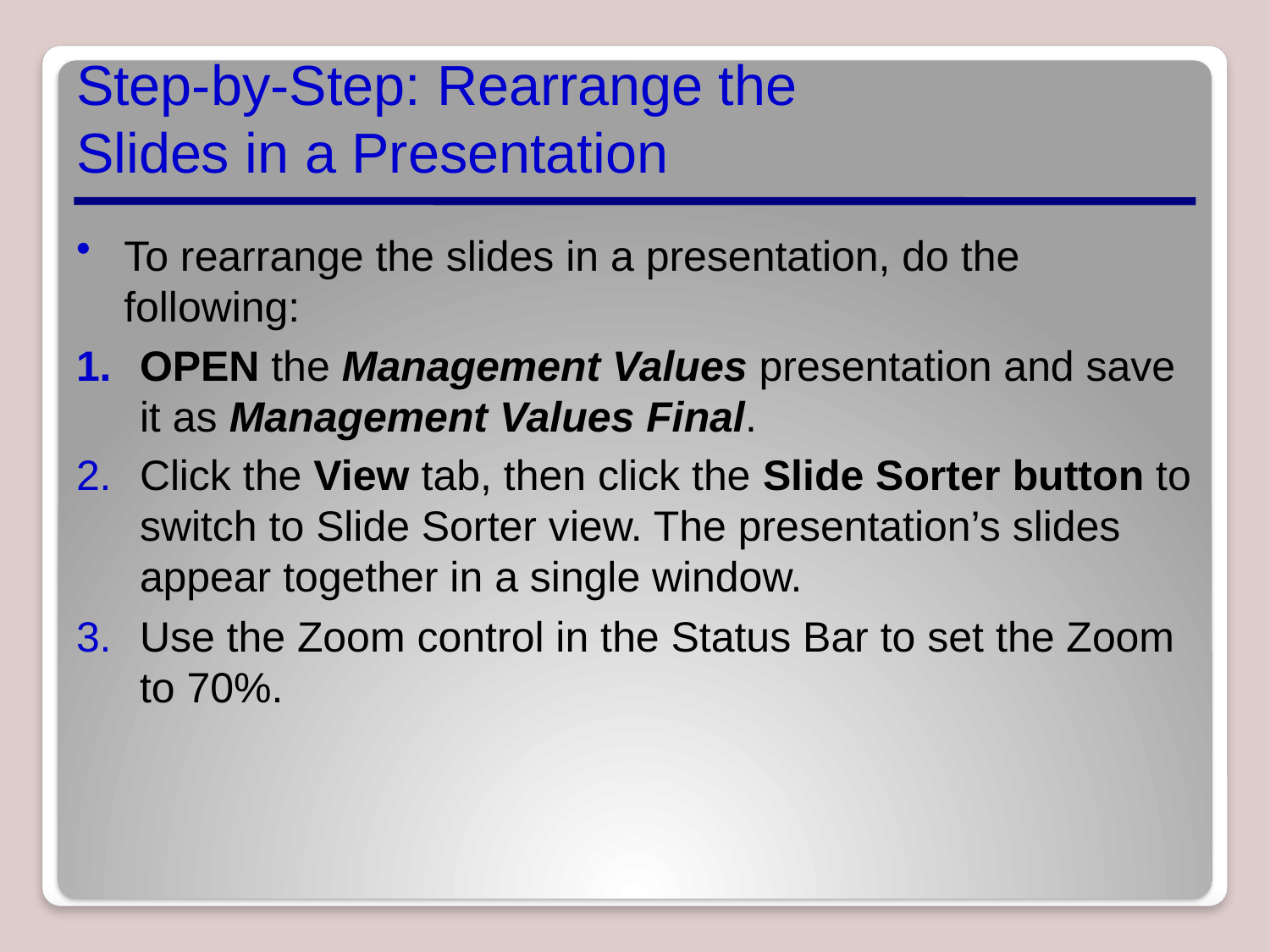

# Step-by-Step: Rearrange the Slides in a Presentation
To rearrange the slides in a presentation, do the following:
OPEN the Management Values presentation and save it as Management Values Final.
Click the View tab, then click the Slide Sorter button to switch to Slide Sorter view. The presentation’s slides appear together in a single window.
Use the Zoom control in the Status Bar to set the Zoom to 70%.